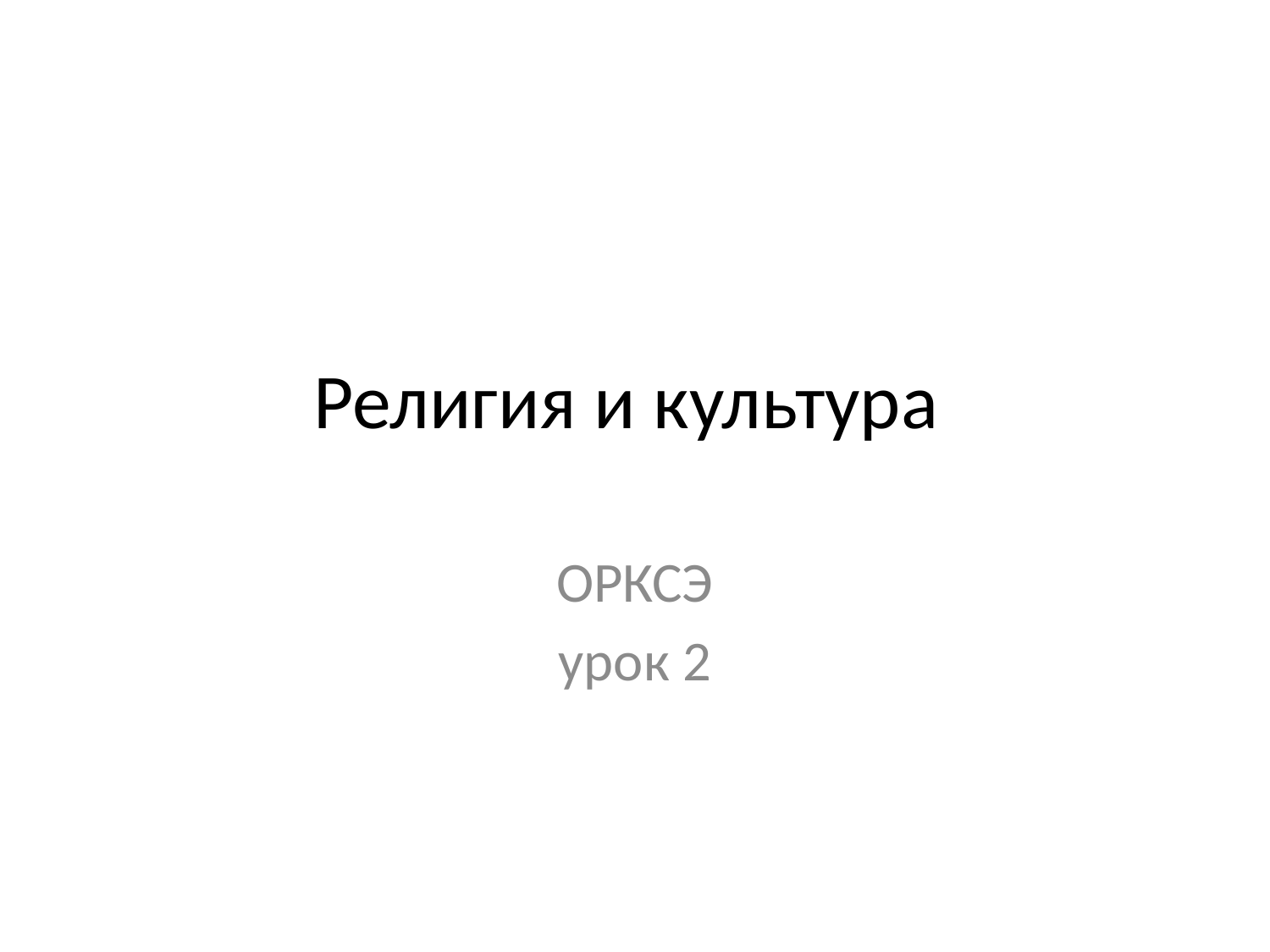

# Религия и культура
ОРКСЭ
урок 2